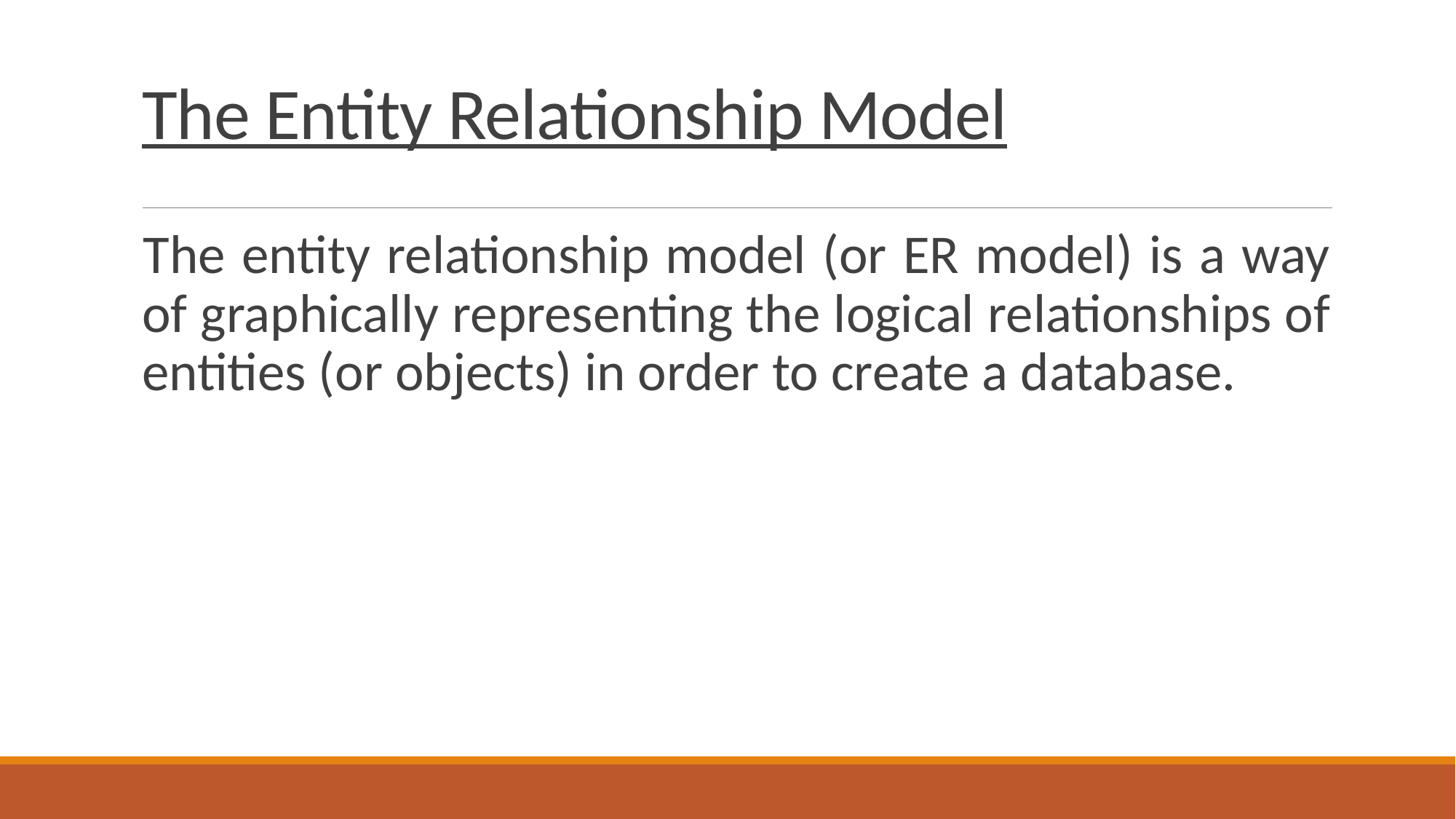

# The Entity Relationship Model
The entity relationship model (or ER model) is a way of graphically representing the logical relationships of entities (or objects) in order to create a database.